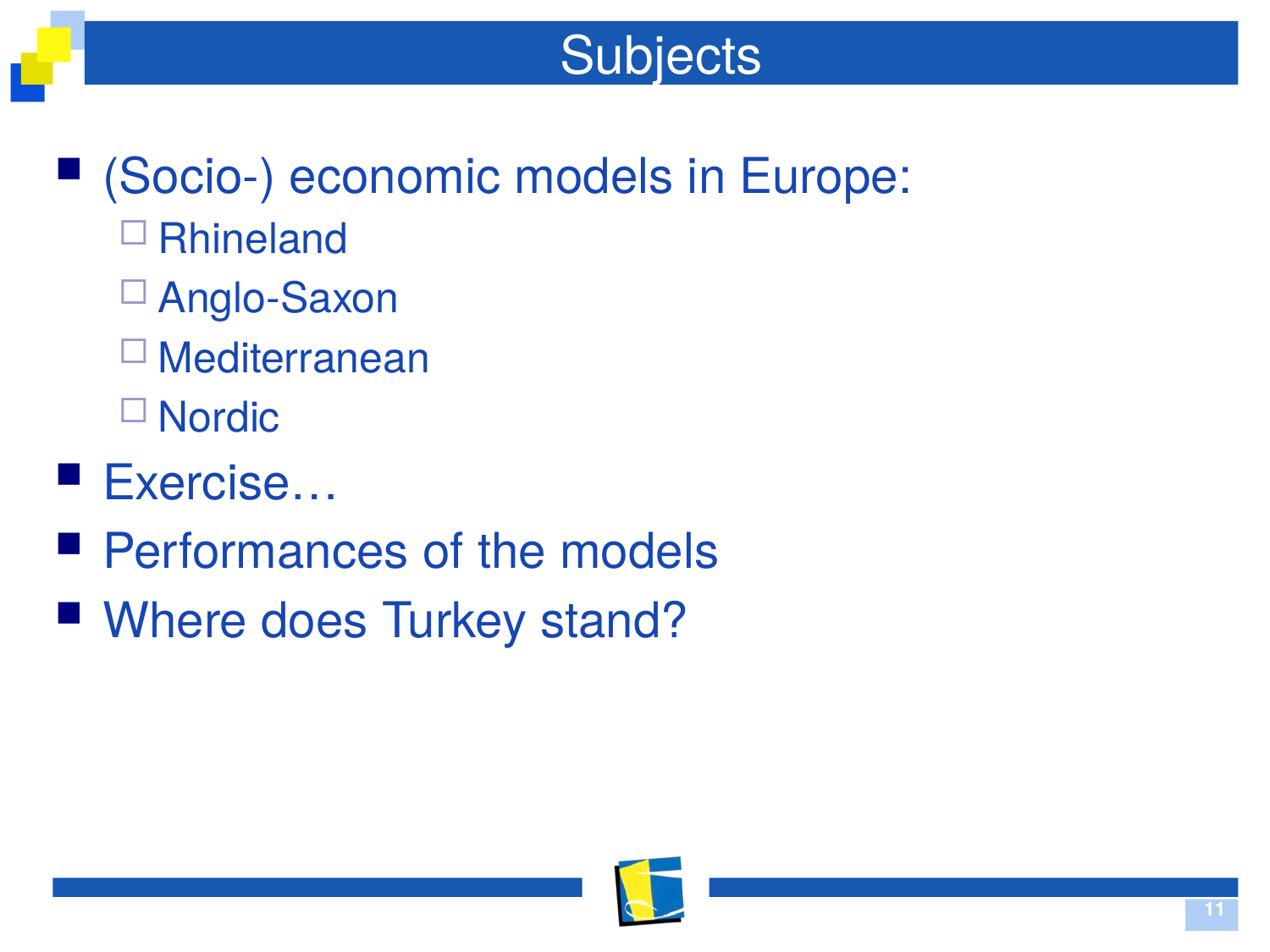

# Subjects
(Socio-) economic models in Europe:
Rhineland
Anglo-Saxon
Mediterranean
Nordic
Exercise…
Performances of the models
Where does Turkey stand?
11